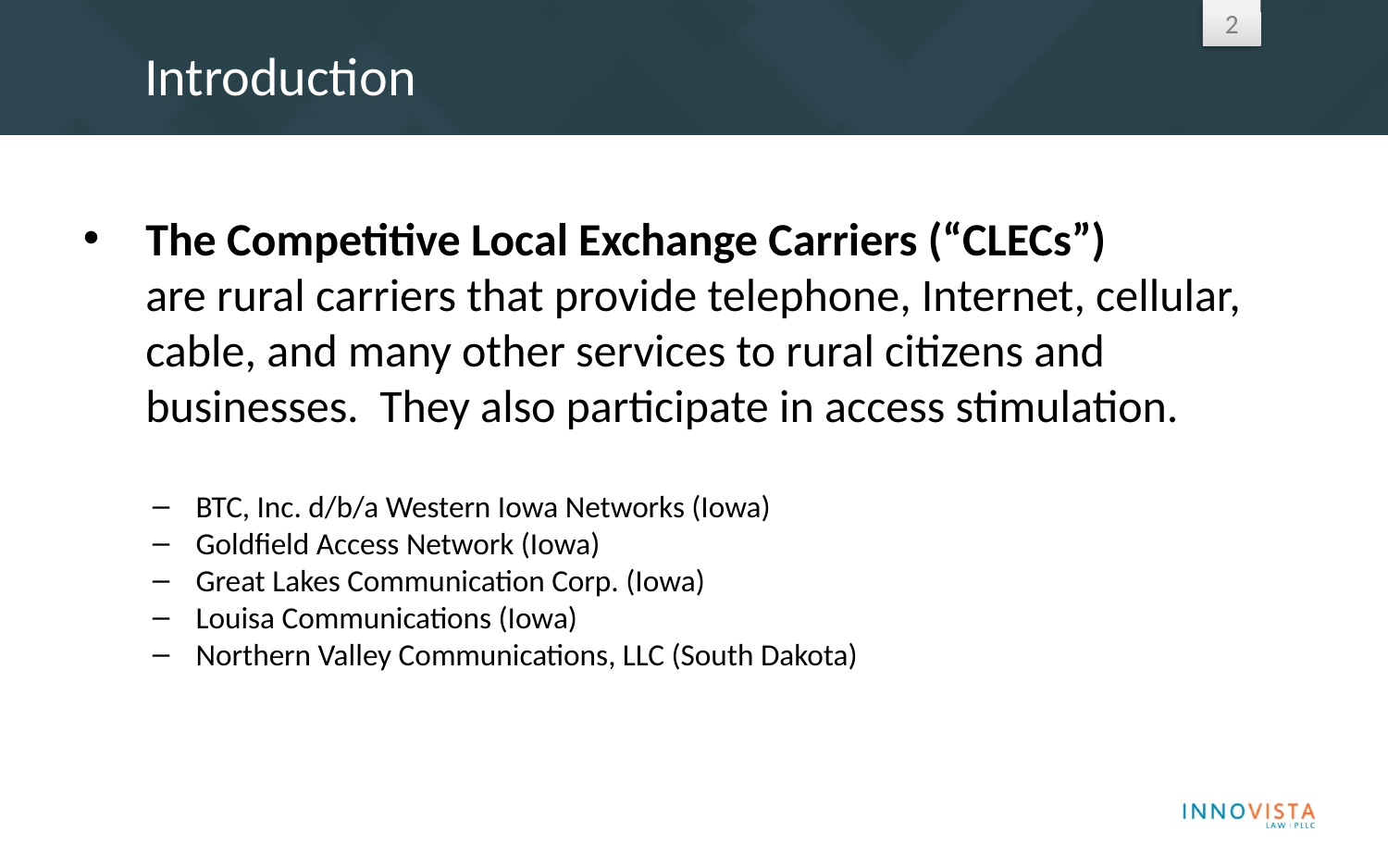

# Introduction
 The Competitive Local Exchange Carriers (“CLECs”)
      are rural carriers that provide telephone, Internet, cellular,
      cable, and many other services to rural citizens and
      businesses.  They also participate in access stimulation.

BTC, Inc. d/b/a Western Iowa Networks (Iowa)
Goldfield Access Network (Iowa)
Great Lakes Communication Corp. (Iowa)
Louisa Communications (Iowa)
Northern Valley Communications, LLC (South Dakota)